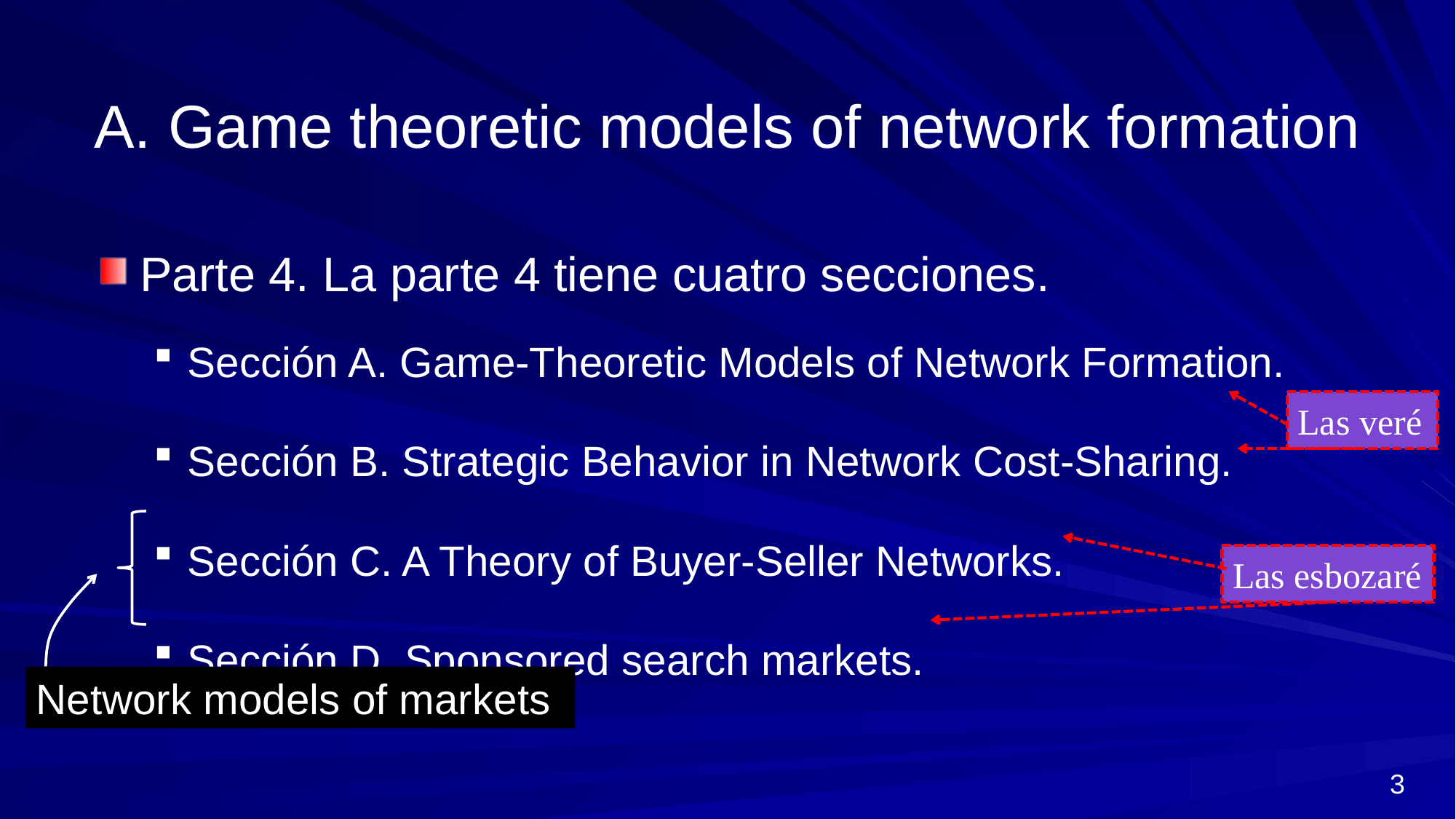

# A. Game theoretic models of network formation
Parte 4. La parte 4 tiene cuatro secciones.

Sección A. Game-Theoretic Models of Network Formation.

Sección B. Strategic Behavior in Network Cost-Sharing.

Sección C. A Theory of Buyer-Seller Networks.

Sección D. Sponsored search markets.
Las veré

Las esbozaré

Network models of markets
3